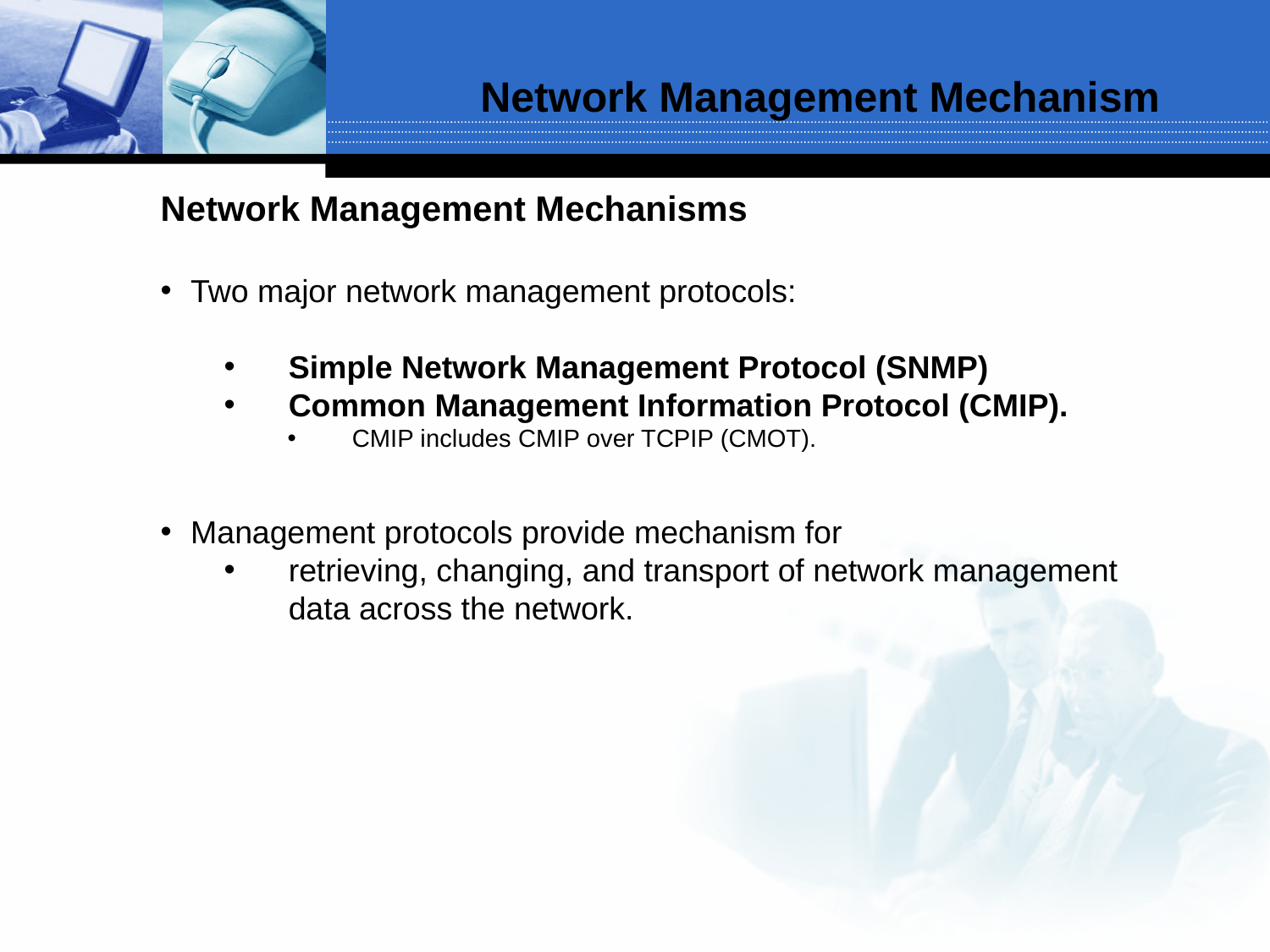

Network Management Mechanism
Network Management Mechanisms

Two major network management protocols:

Simple Network Management Protocol (SNMP)
Common Management Information Protocol (CMIP).
CMIP includes CMIP over TCPIP (CMOT).

Management protocols provide mechanism for
retrieving, changing, and transport of network management data across the network.